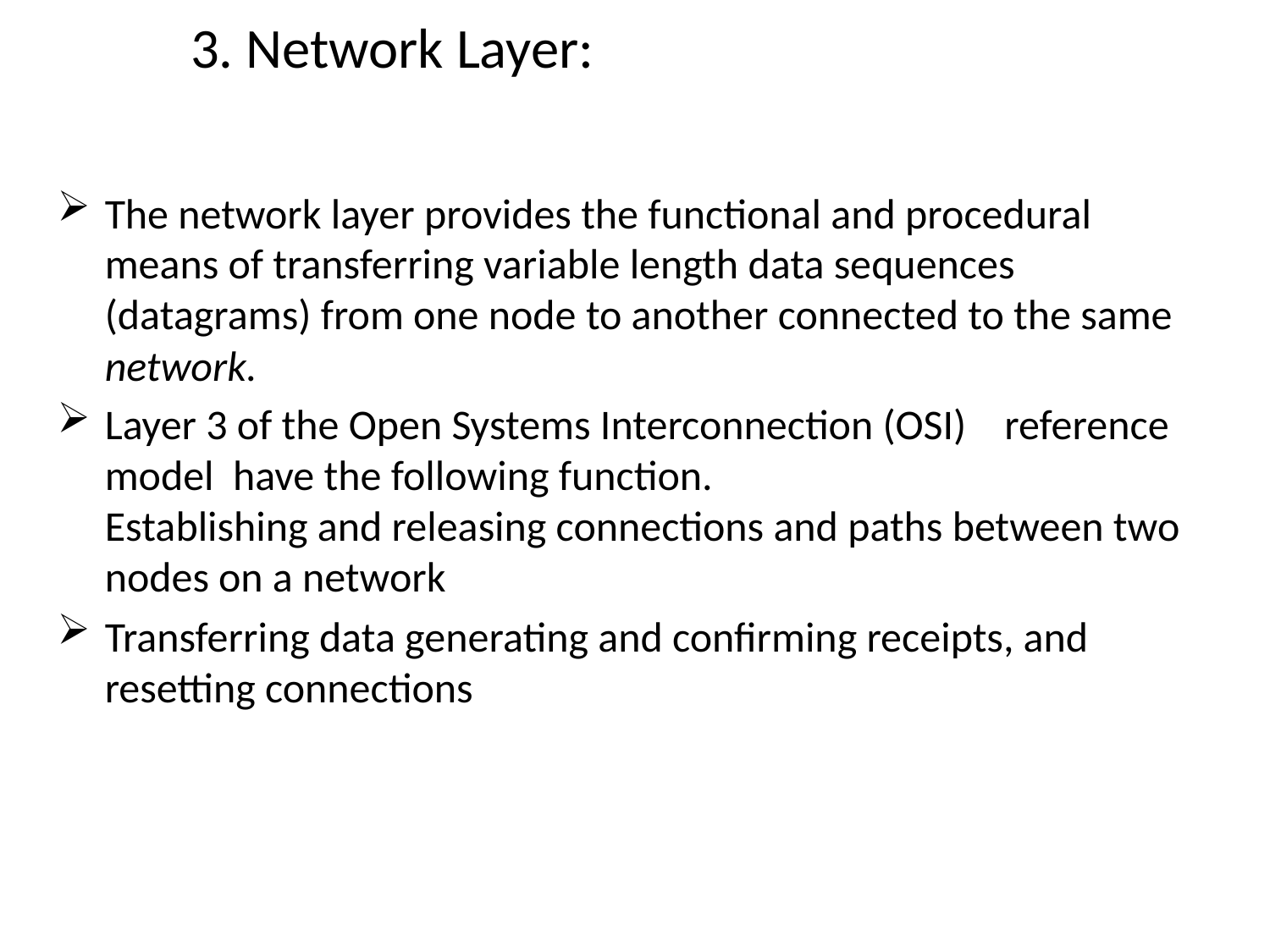

# 3. Network Layer:
The network layer provides the functional and procedural means of transferring variable length data sequences (datagrams) from one node to another connected to the same network.
Layer 3 of the Open Systems Interconnection (OSI)    reference model  have the following function.
Establishing and releasing connections and paths between two nodes on a network
Transferring data generating and confirming receipts, and resetting connections